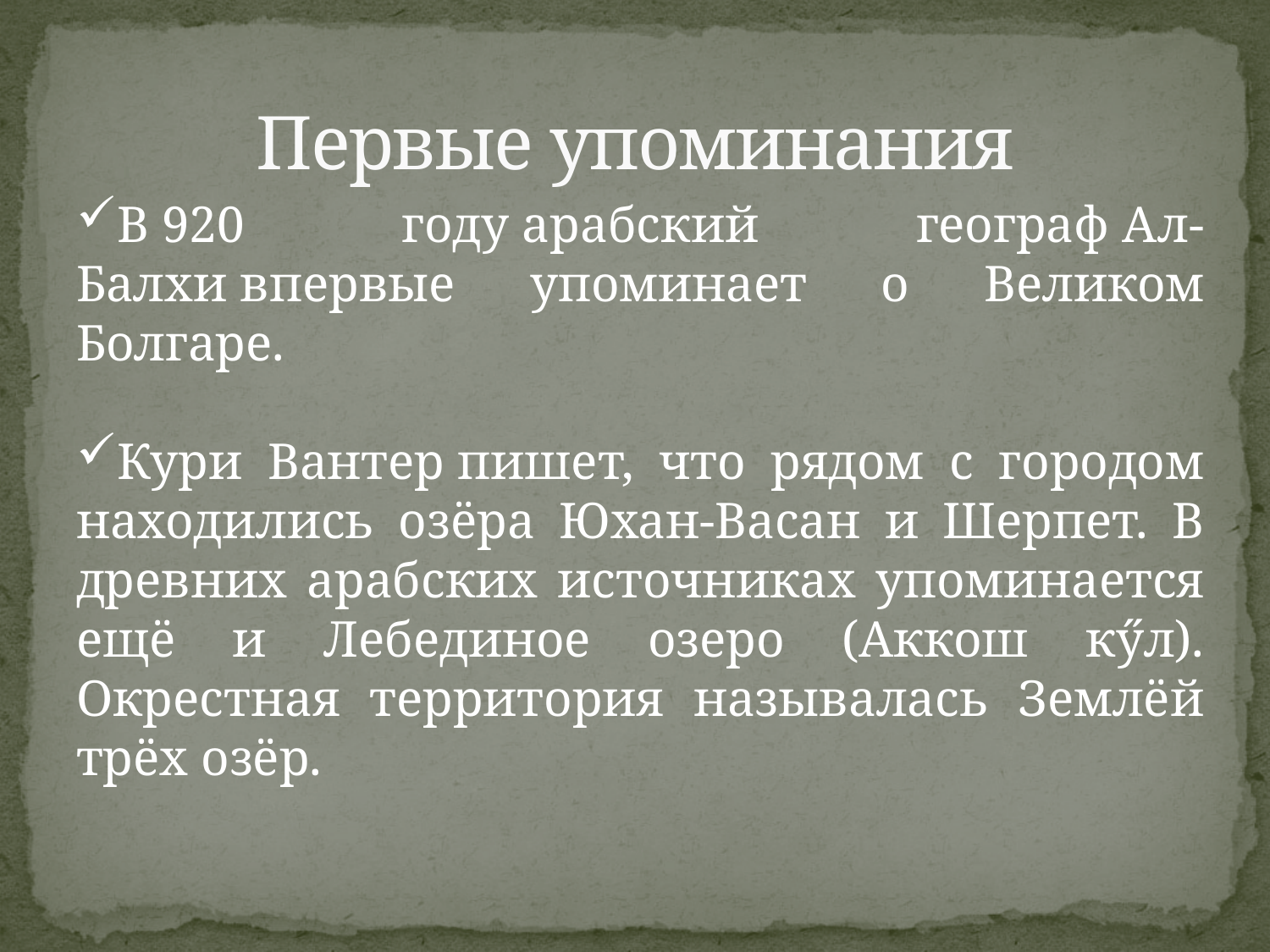

# Первые упоминания
В 920 году арабский географ Ал-Балхи впервые упоминает о Великом Болгаре.

Кури Вантер пишет, что рядом с городом находились озёра Юхан-Васан и Шерпет. В древних арабских источниках упоминается ещё и Лебединое озеро (Аккош кӳл). Окрестная территория называлась Землёй трёх озёр.